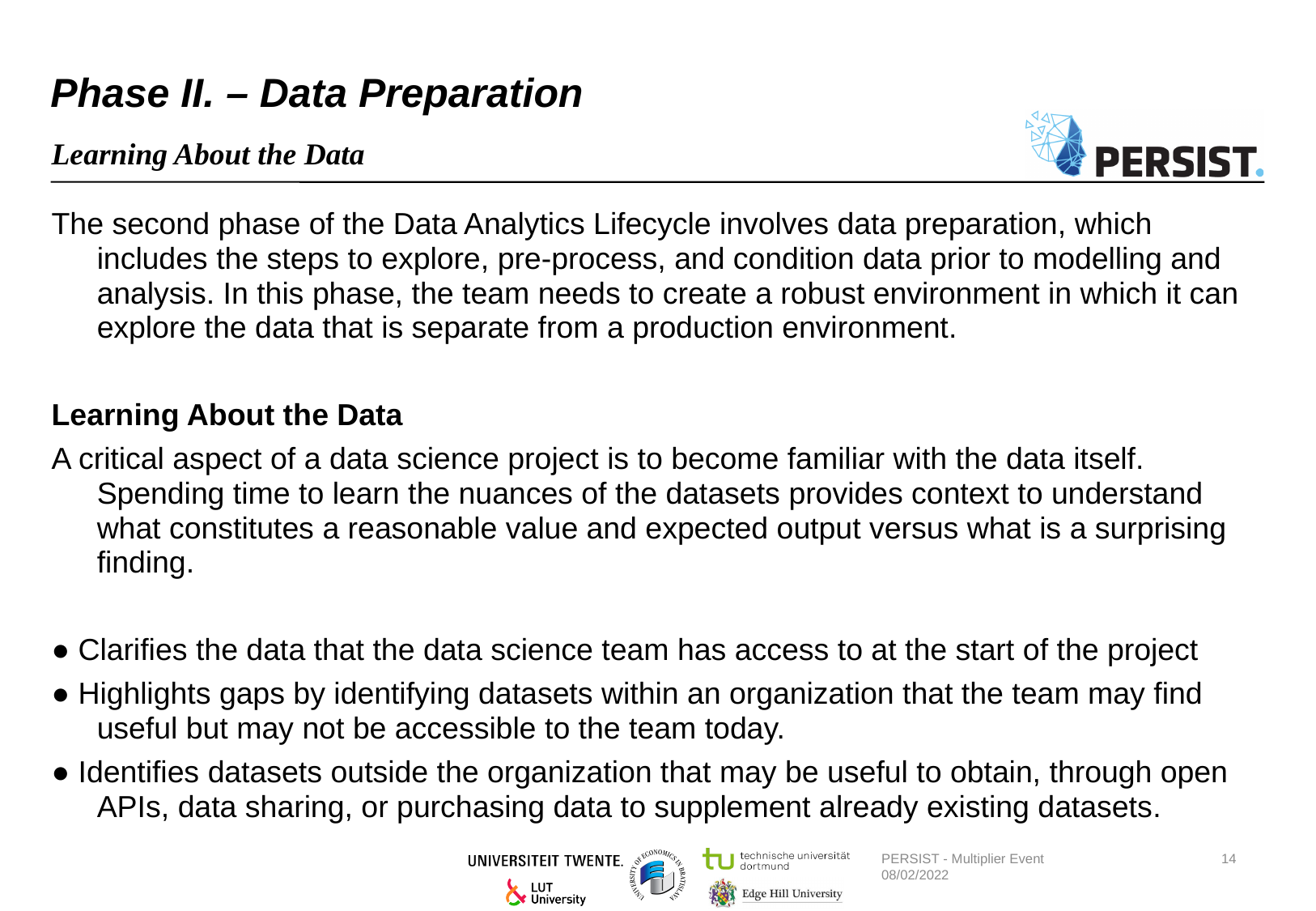

# Phase II. – Data Preparation
Learning About the Data
The second phase of the Data Analytics Lifecycle involves data preparation, which includes the steps to explore, pre-process, and condition data prior to modelling and analysis. In this phase, the team needs to create a robust environment in which it can explore the data that is separate from a production environment.

Learning About the Data
A critical aspect of a data science project is to become familiar with the data itself. Spending time to learn the nuances of the datasets provides context to understand what constitutes a reasonable value and expected output versus what is a surprising finding.

● Clarifies the data that the data science team has access to at the start of the project
● Highlights gaps by identifying datasets within an organization that the team may find useful but may not be accessible to the team today.
● Identifies datasets outside the organization that may be useful to obtain, through open APIs, data sharing, or purchasing data to supplement already existing datasets.